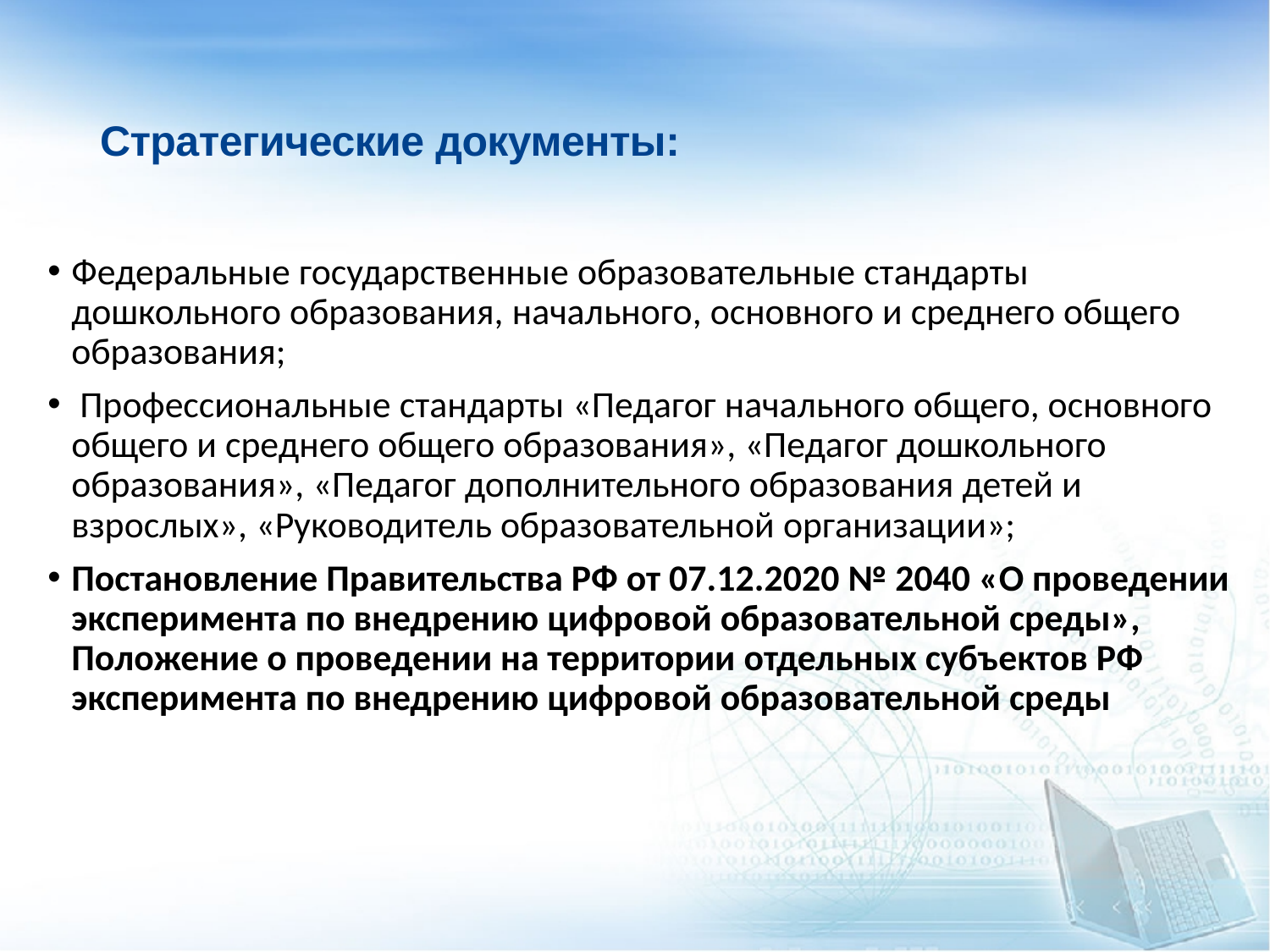

# Стратегические документы:
Федеральные государственные образовательные стандарты дошкольного образования, начального, основного и среднего общего образования;
 Профессиональные стандарты «Педагог начального общего, основного общего и среднего общего образования», «Педагог дошкольного образования», «Педагог дополнительного образования детей и взрослых», «Руководитель образовательной организации»;
Постановление Правительства РФ от 07.12.2020 № 2040 «О проведении эксперимента по внедрению цифровой образовательной среды», Положение о проведении на территории отдельных субъектов РФ эксперимента по внедрению цифровой образовательной среды